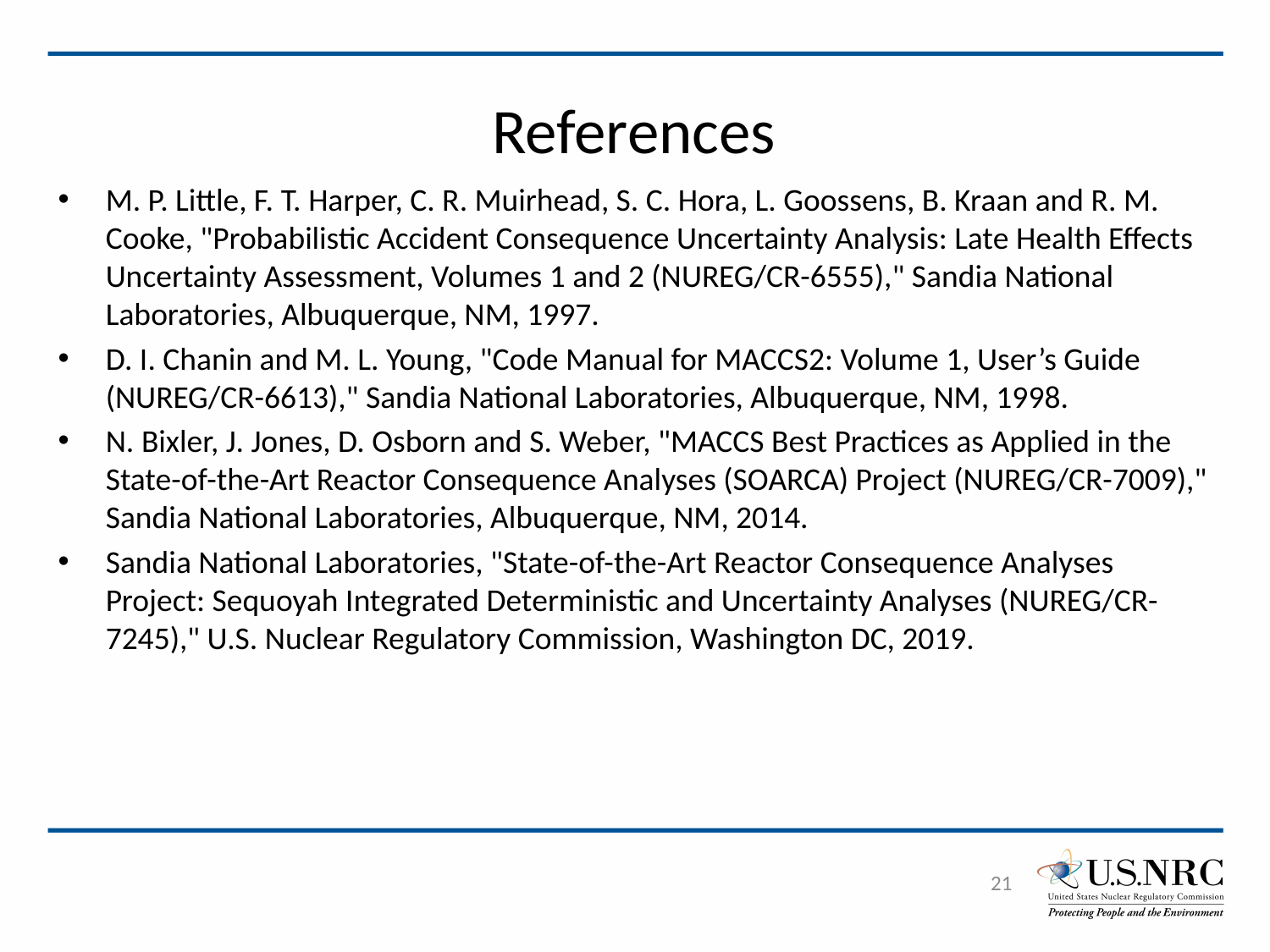

# References
M. P. Little, F. T. Harper, C. R. Muirhead, S. C. Hora, L. Goossens, B. Kraan and R. M. Cooke, "Probabilistic Accident Consequence Uncertainty Analysis: Late Health Effects Uncertainty Assessment, Volumes 1 and 2 (NUREG/CR-6555)," Sandia National Laboratories, Albuquerque, NM, 1997.
D. I. Chanin and M. L. Young, "Code Manual for MACCS2: Volume 1, User’s Guide (NUREG/CR-6613)," Sandia National Laboratories, Albuquerque, NM, 1998.
N. Bixler, J. Jones, D. Osborn and S. Weber, "MACCS Best Practices as Applied in the State-of-the-Art Reactor Consequence Analyses (SOARCA) Project (NUREG/CR-7009)," Sandia National Laboratories, Albuquerque, NM, 2014.
Sandia National Laboratories, "State-of-the-Art Reactor Consequence Analyses Project: Sequoyah Integrated Deterministic and Uncertainty Analyses (NUREG/CR-7245)," U.S. Nuclear Regulatory Commission, Washington DC, 2019.
21